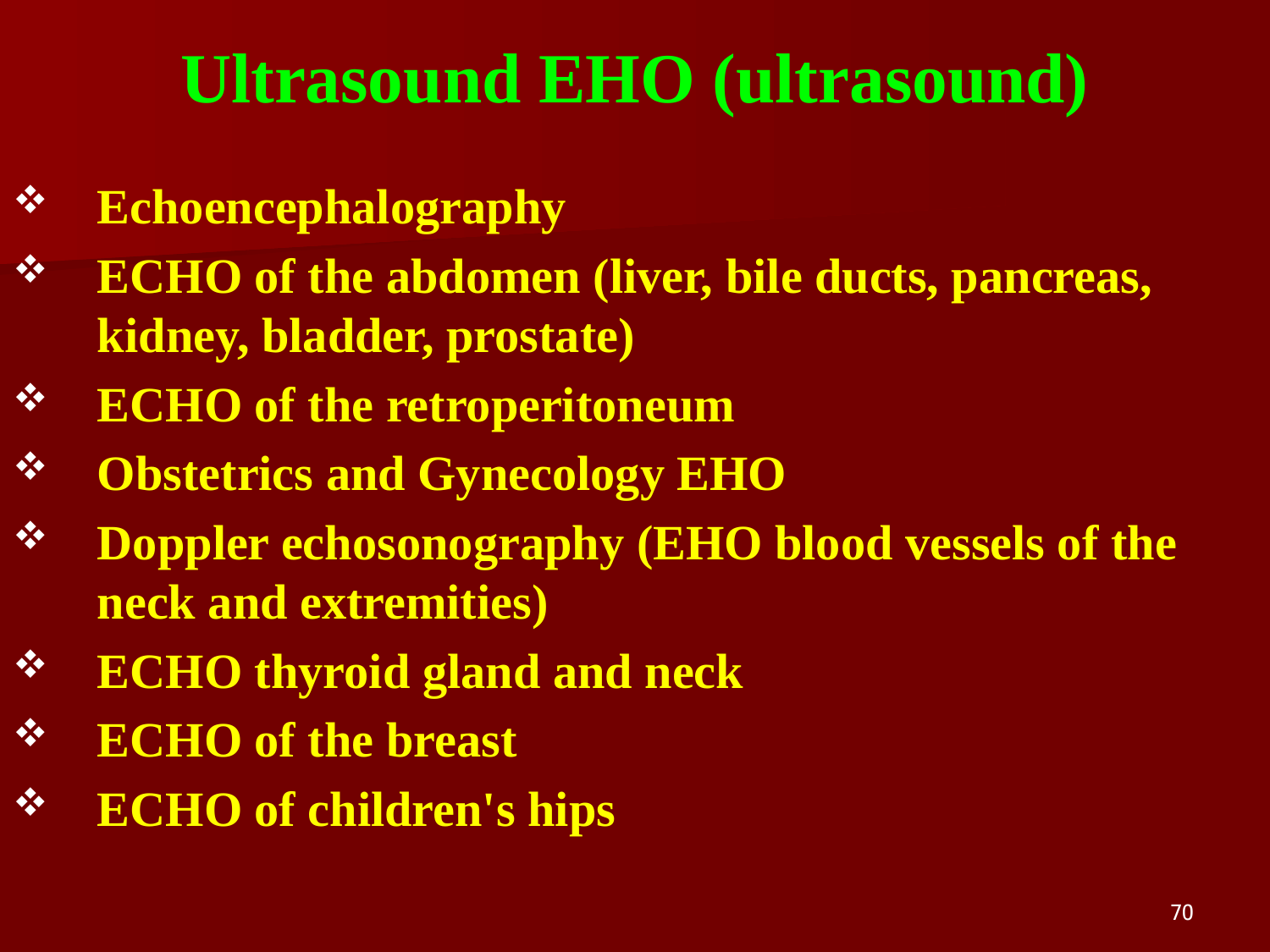

# Ultrasound EHO (ultrasound)
Echoencephalography
ECHO of the abdomen (liver, bile ducts, pancreas, kidney, bladder, prostate)
ECHO of the retroperitoneum
Obstetrics and Gynecology EHO
Doppler echosonography (EHO blood vessels of the neck and extremities)
ECHO thyroid gland and neck
ECHO of the breast
ECHO of children's hips
70